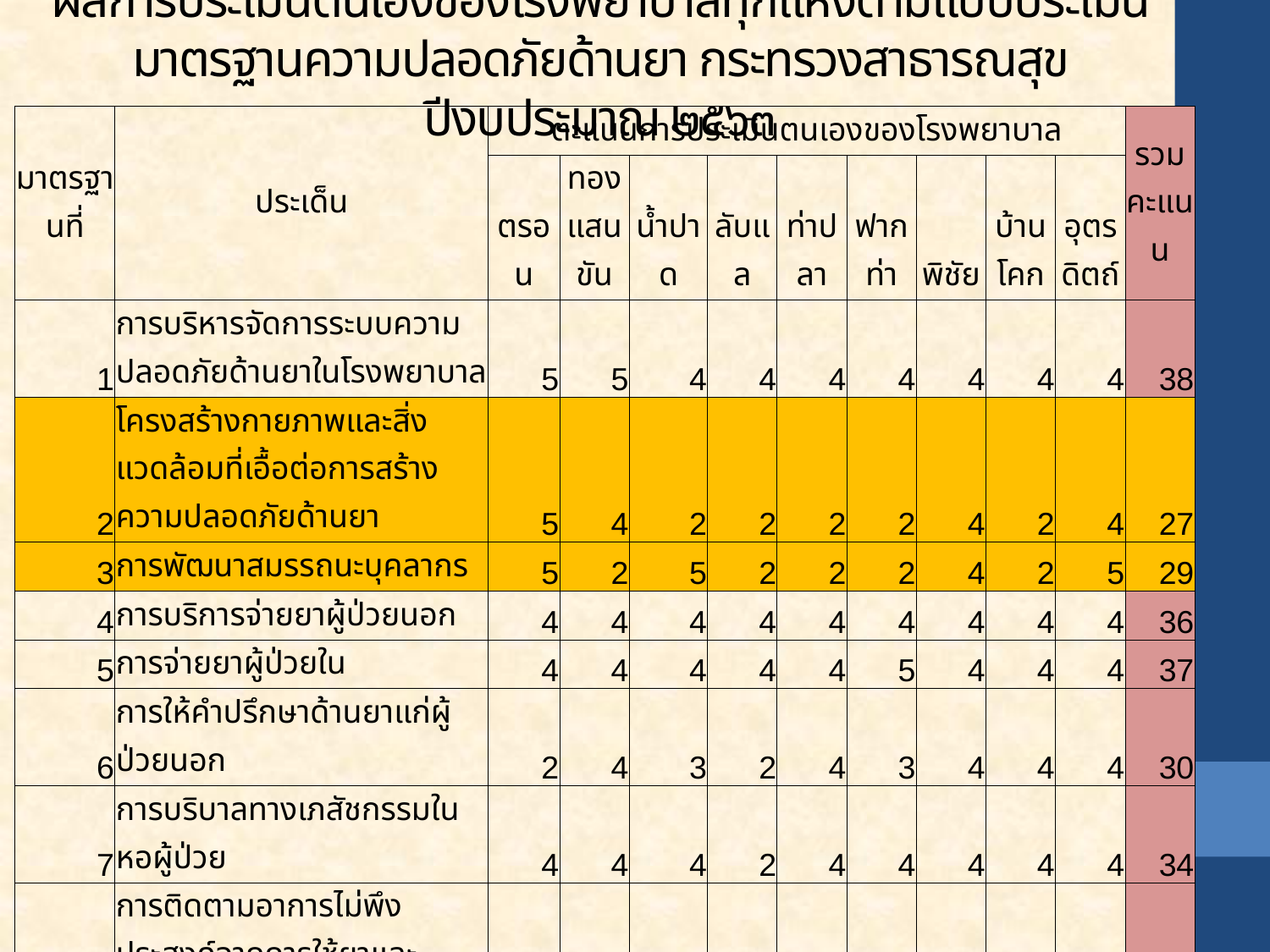

# ผลการประเมินตนเองของโรงพยาบาลทุกแห่งตามแบบประเมินมาตรฐานความปลอดภัยด้านยา กระทรวงสาธารณสุข ปีงบประมาณ ๒๕๖๓
| มาตรฐานที่ | ประเด็น | ตะแนนการประเมินตนเองของโรงพยาบาล |  |  |  |  |  |  |  |  | รวมคะแนน |
| --- | --- | --- | --- | --- | --- | --- | --- | --- | --- | --- | --- |
|  |  | ตรอน | ทองแสนขัน | น้ำปาด | ลับแล | ท่าปลา | ฟากท่า | พิชัย | บ้านโคก | อุตรดิตถ์ |  |
| 1 | การบริหารจัดการระบบความปลอดภัยด้านยาในโรงพยาบาล | 5 | 5 | 4 | 4 | 4 | 4 | 4 | 4 | 4 | 38 |
| 2 | โครงสร้างกายภาพและสิ่งแวดล้อมที่เอื้อต่อการสร้างความปลอดภัยด้านยา | 5 | 4 | 2 | 2 | 2 | 2 | 4 | 2 | 4 | 27 |
| 3 | การพัฒนาสมรรถนะบุคลากร | 5 | 2 | 5 | 2 | 2 | 2 | 4 | 2 | 5 | 29 |
| 4 | การบริการจ่ายยาผู้ป่วยนอก | 4 | 4 | 4 | 4 | 4 | 4 | 4 | 4 | 4 | 36 |
| 5 | การจ่ายยาผู้ป่วยใน | 4 | 4 | 4 | 4 | 4 | 5 | 4 | 4 | 4 | 37 |
| 6 | การให้คำปรึกษาด้านยาแก่ผู้ป่วยนอก | 2 | 4 | 3 | 2 | 4 | 3 | 4 | 4 | 4 | 30 |
| 7 | การบริบาลทางเภสัชกรรมในหอผู้ป่วย | 4 | 4 | 4 | 2 | 4 | 4 | 4 | 4 | 4 | 34 |
| 8 | การติดตามอาการไม่พึงประสงค์จากการใช้ยาและผลิตภัณฑ์สุขภาพ | 5 | 5 | 5 | 4 | 4 | 5 | 4 | 4 | 4 | 40 |
| 9 | การประเมินการใช้ยา | 4 | 5 | 5 | 4 | 5 | 5 | 5 | 4 | 4 | 41 |
| 10 | การให้บริการข้อมูลข่าวสารด้านยา | 2 | 3 | 3 | 4 | 2 | 2 | 5 | 3 | 4 | 28 |
| 11 | การเตรียมยาในโรงพยาบาล | 4 | N/A | N/A | N/A | N/A | N/A | N/A | N/A | 4 | 8 |
| 12 | ระบบการคัดเลือกยาเข้าโรงพยาบาล | 5 | 5 | 5 | 2 | 5 | 5 | 5 | 4 | 2 | 38 |
| 13 | การจัดซื้อและคลังเวชภัณฑ์ | 5 | 4 | 5 | 4 | 4 | 5 | 5 | 4 | 4 | 40 |
|  | รวม | 54 | 49 | 49 | 38 | 44 | 46 | 52 | 43 | 51 |  |
|  | คิดเป็นร้อยละ | 83.08 | 81.67 | 81.67 | 63.33 | 73.33 | 76.67 | 86.67 | 71.67 | 78.46 |  |